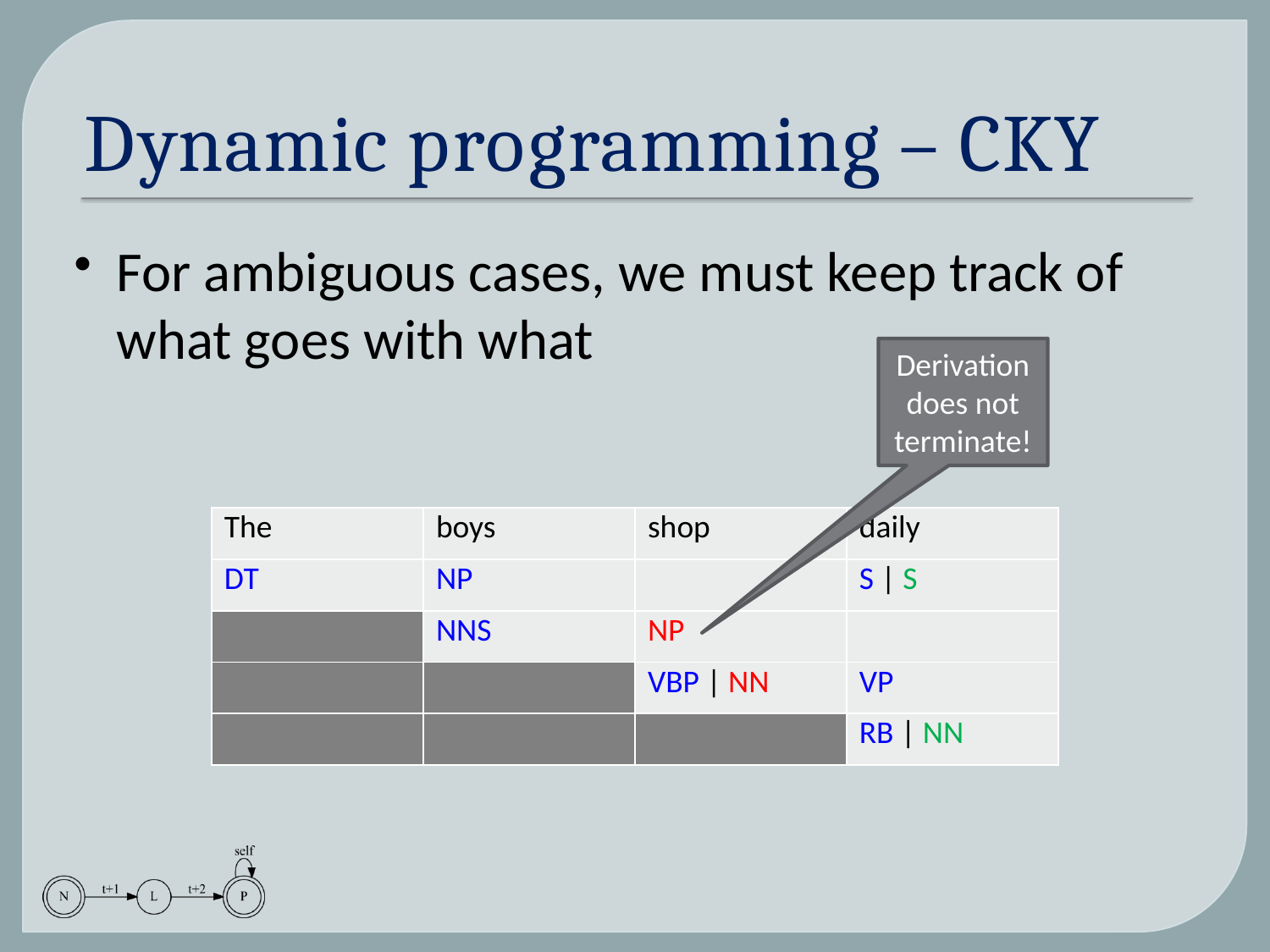

# Dynamic programming – CKY
For ambiguous cases, we must keep track of what goes with what
Derivation does not terminate!
| The | boys | shop | daily |
| --- | --- | --- | --- |
| DT | NP |  | S | S |
|  | NNS | NP |  |
|  |  | VBP | NN | VP |
|  |  |  | RB | NN |